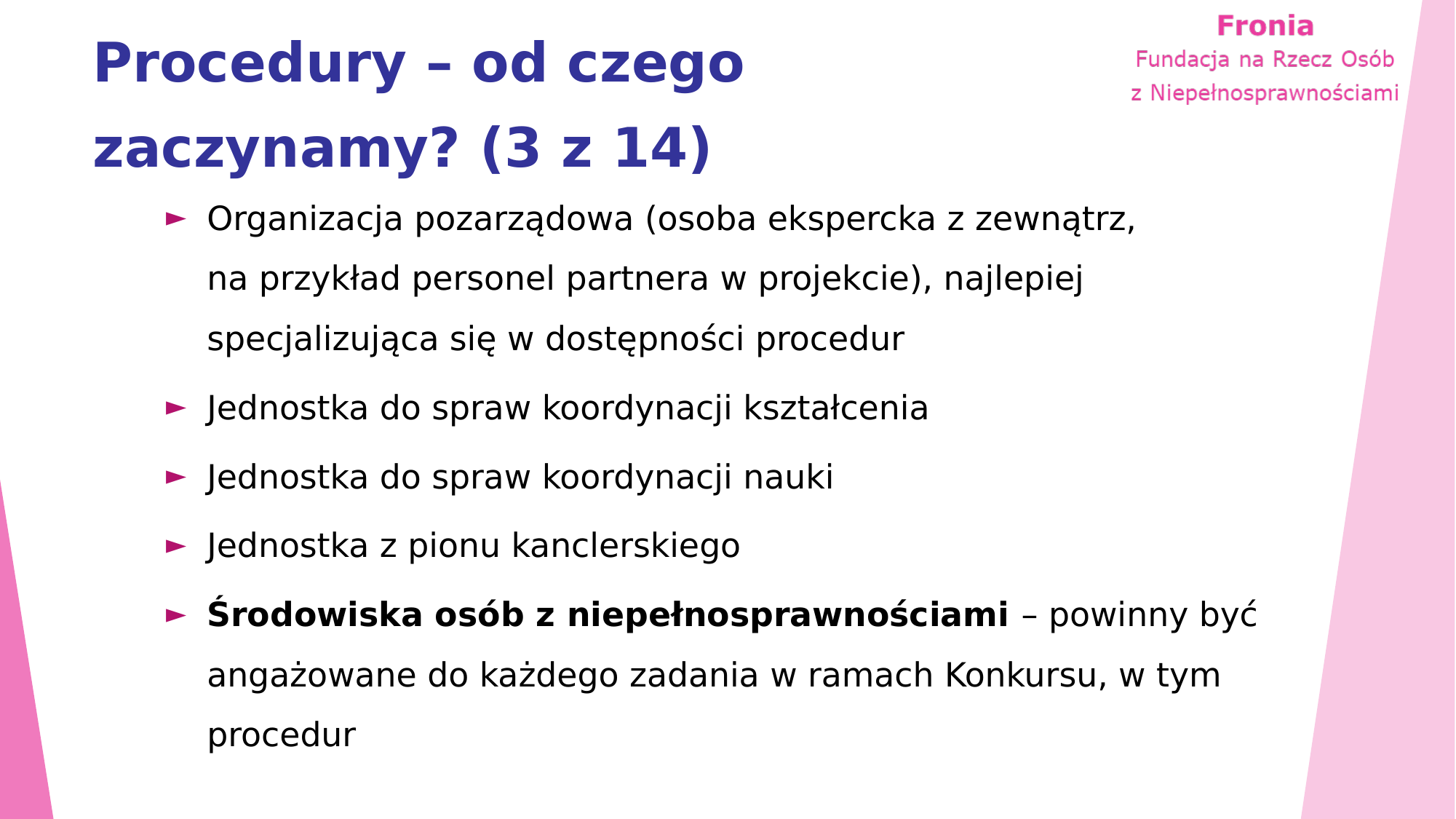

# Procedury – od czego zaczynamy? (3 z 14)
Organizacja pozarządowa (osoba ekspercka z zewnątrz, na przykład personel partnera w projekcie), najlepiej specjalizująca się w dostępności procedur
Jednostka do spraw koordynacji kształcenia
Jednostka do spraw koordynacji nauki
Jednostka z pionu kanclerskiego
Środowiska osób z niepełnosprawnościami – powinny być angażowane do każdego zadania w ramach Konkursu, w tym procedur